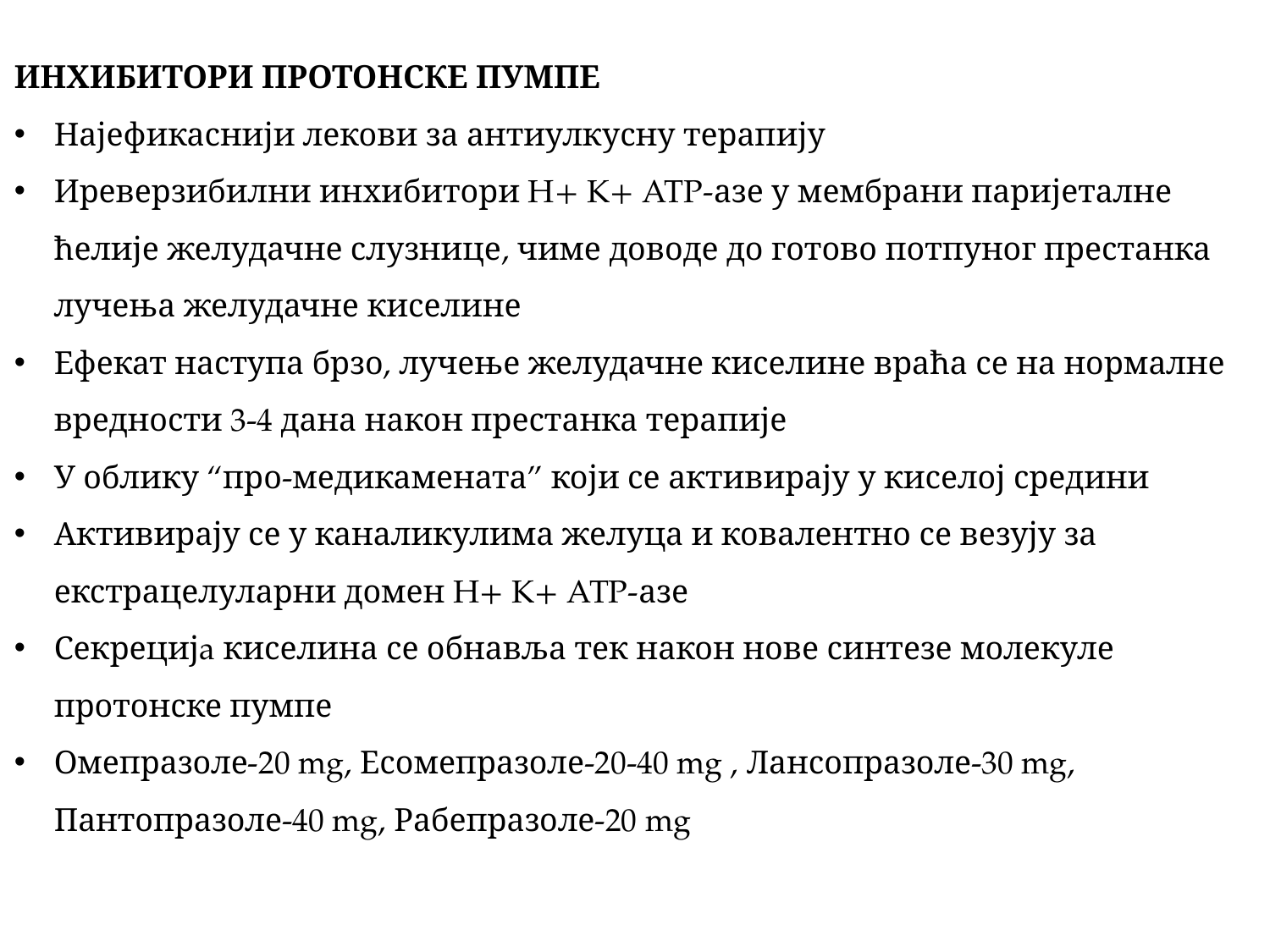

ИНХИБИТОРИ ПРОТОНСКЕ ПУМПЕ
Најефикаснији лекови за антиулкусну терапију
Иреверзибилни инхибитори H+ K+ ATP-азе у мембрани паријеталне ћелије желудачне слузнице, чиме доводе до готово потпуног престанка лучења желудачне киселине
Ефекат наступа брзо, лучење желудачне киселине враћа се на нормалне вредности 3-4 дана након престанка терапије
У облику “про-медикамената” који се активирају у киселој средини
Активирају се у каналикулима желуца и ковалентно се везују за екстрацелуларни домен H+ K+ ATP-азе
Секрецијa киселина се обнавља тек након нове синтезе молекуле протонске пумпе
Омепразоле-20 mg, Есомепразоле-20-40 mg , Лансопразоле-30 mg, Пантопразоле-40 mg, Рабепразоле-20 mg